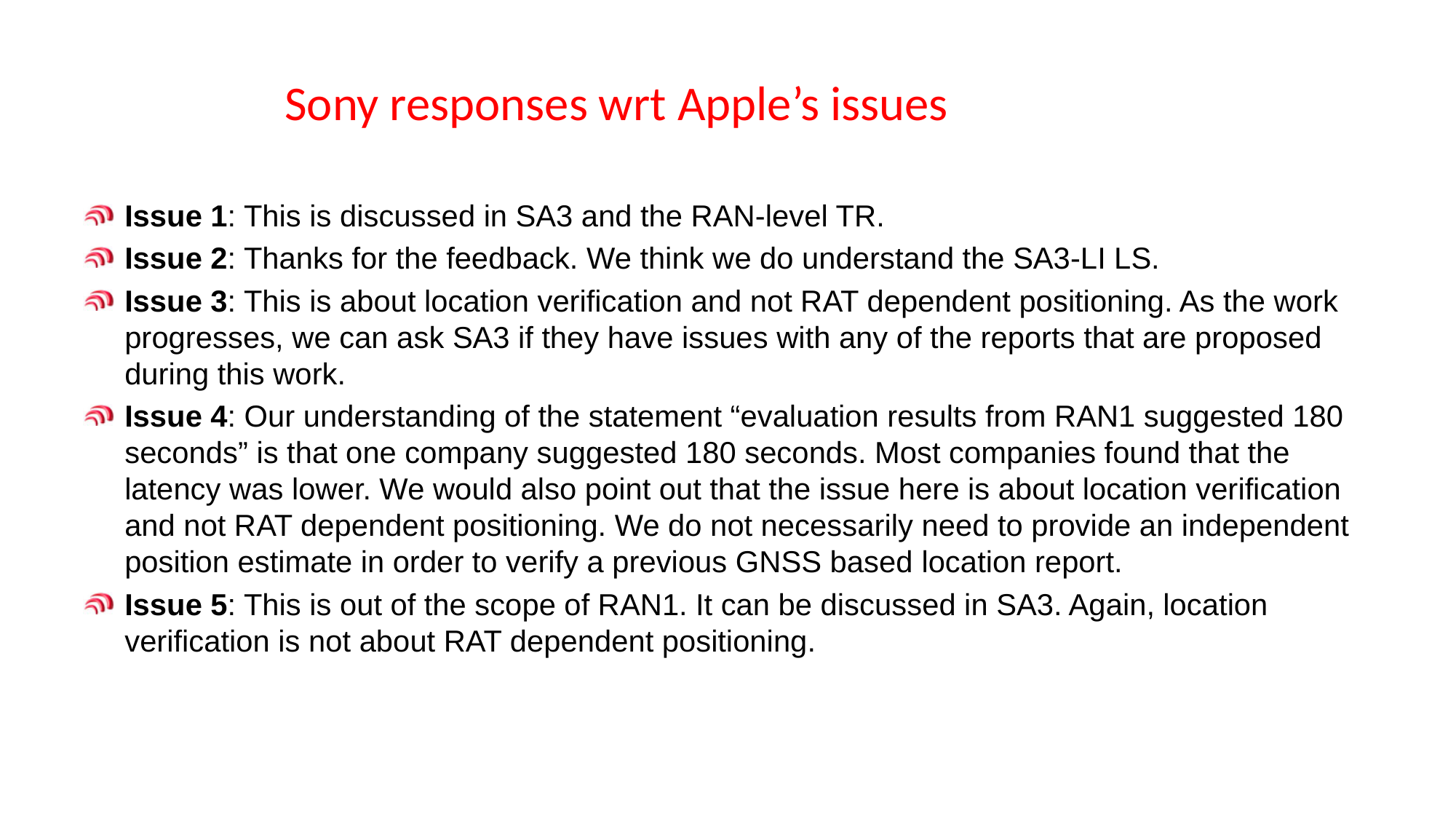

# Sony responses wrt Apple’s issues
Issue 1: This is discussed in SA3 and the RAN-level TR.
Issue 2: Thanks for the feedback. We think we do understand the SA3-LI LS.
Issue 3: This is about location verification and not RAT dependent positioning. As the work progresses, we can ask SA3 if they have issues with any of the reports that are proposed during this work.
Issue 4: Our understanding of the statement “evaluation results from RAN1 suggested 180 seconds” is that one company suggested 180 seconds. Most companies found that the latency was lower. We would also point out that the issue here is about location verification and not RAT dependent positioning. We do not necessarily need to provide an independent position estimate in order to verify a previous GNSS based location report.
Issue 5: This is out of the scope of RAN1. It can be discussed in SA3. Again, location verification is not about RAT dependent positioning.